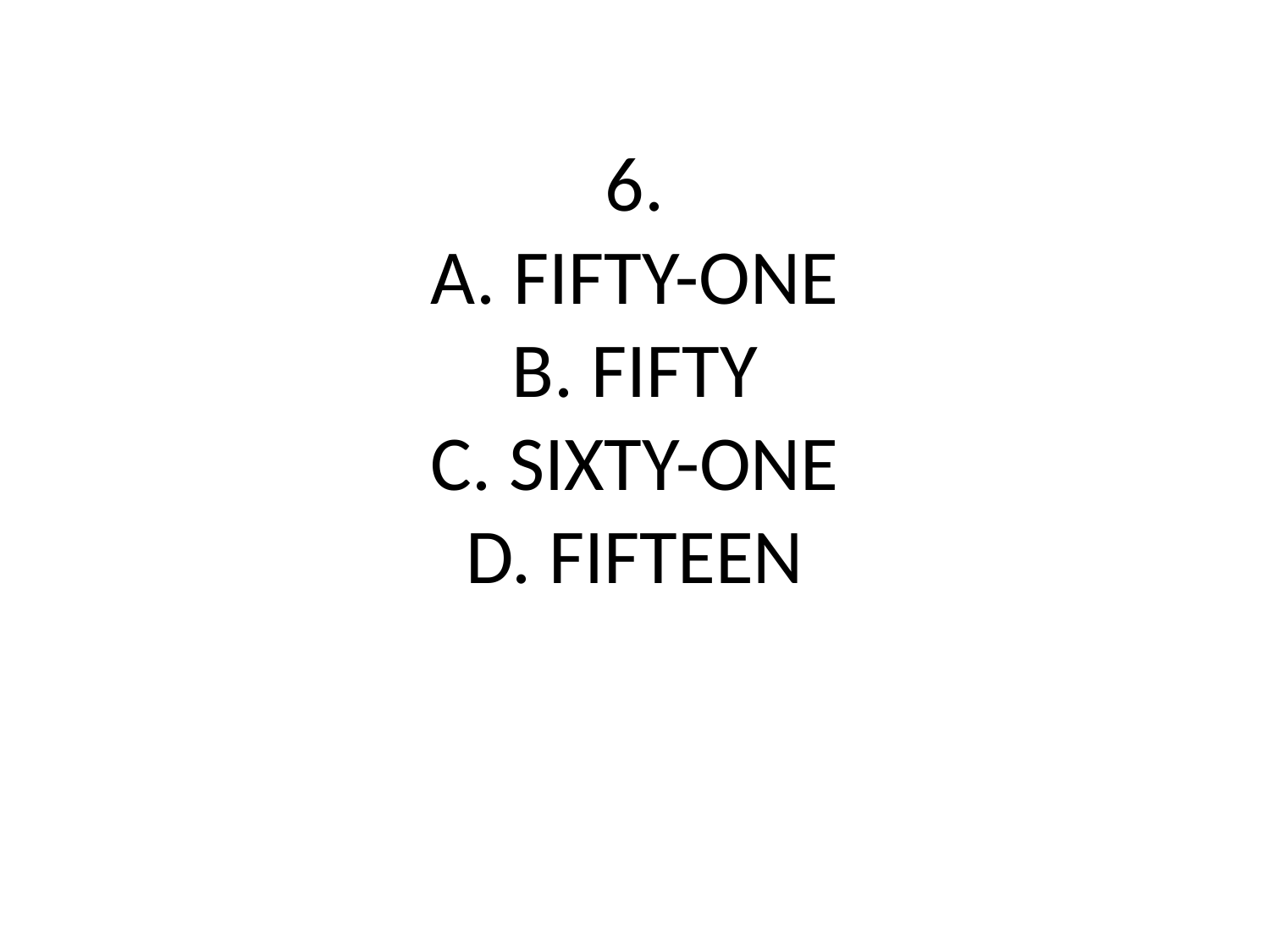

# 6. A. FIFTY-ONE B. FIFTY C. SIXTY-ONE D. FIFTEEN